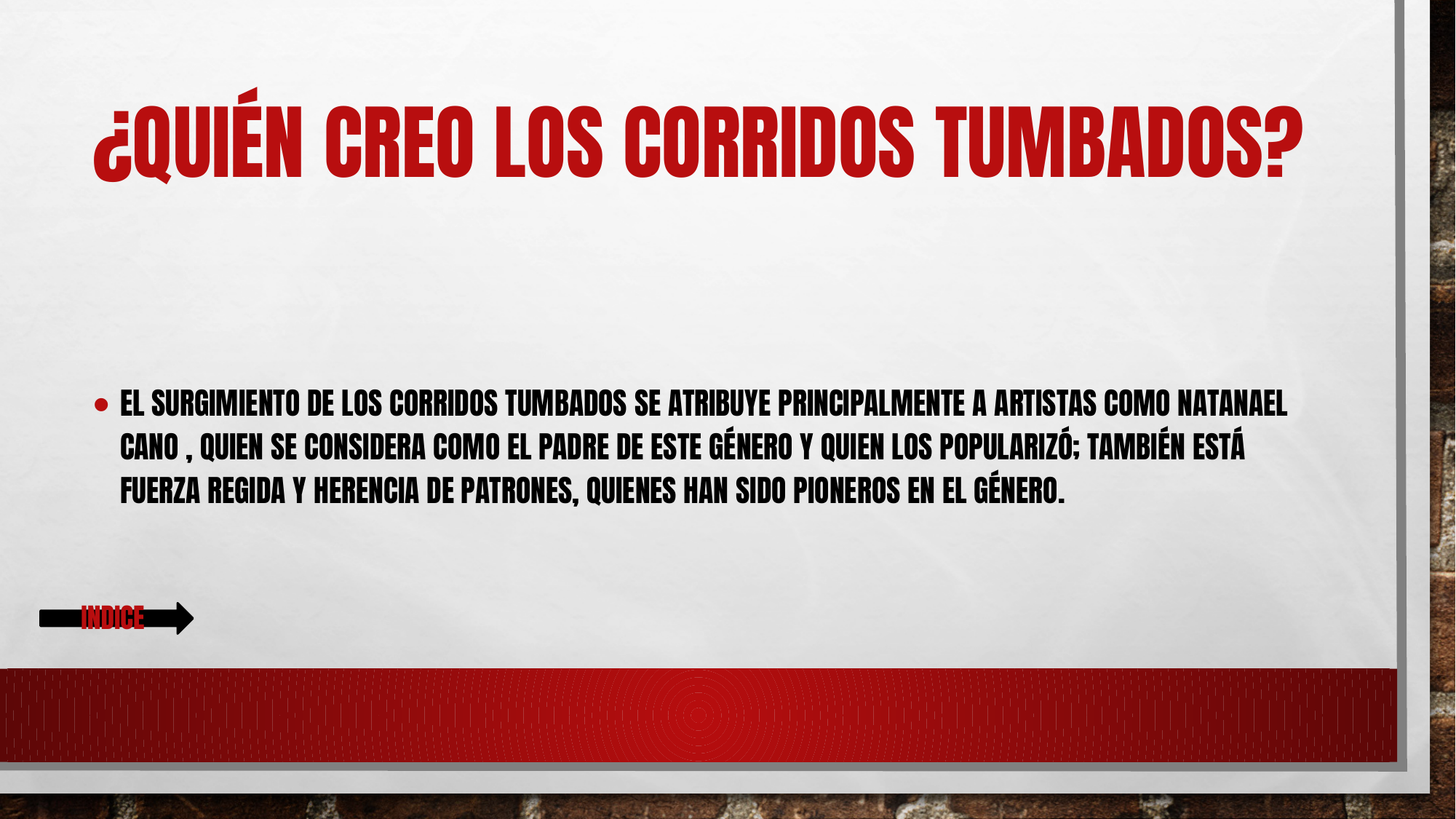

# ¿Quién creo los corridos tumbados?
El surgimiento de los corridos tumbados se atribuye principalmente a artistas como Natanael Cano , quien se considera como el padre de este género y quien los popularizó; también está Fuerza Regida y Herencia de Patrones, quienes han sido pioneros en el género.
INDICE